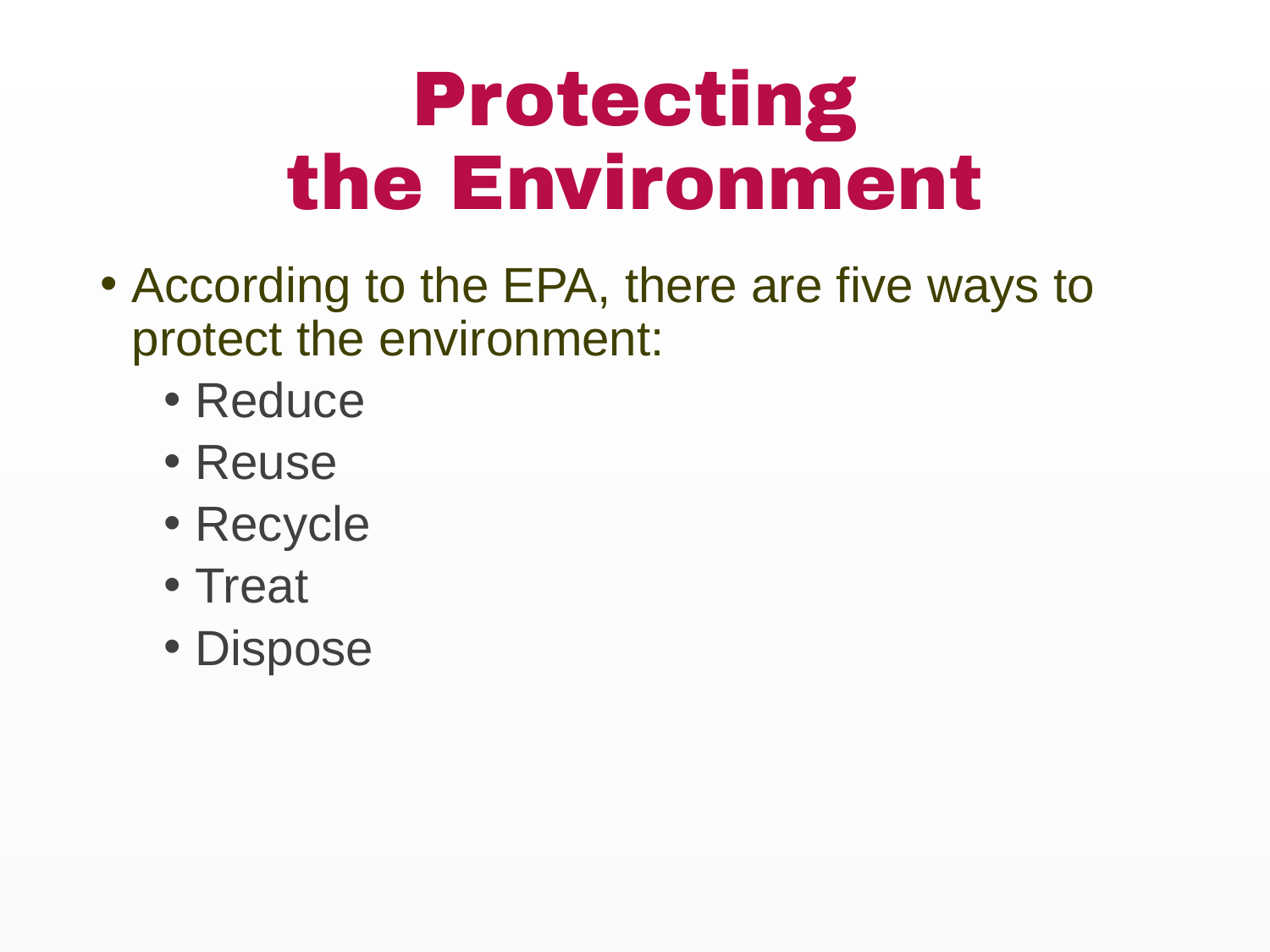

# Protecting the Environment
According to the EPA, there are five ways to protect the environment:
Reduce
Reuse
Recycle
Treat
Dispose